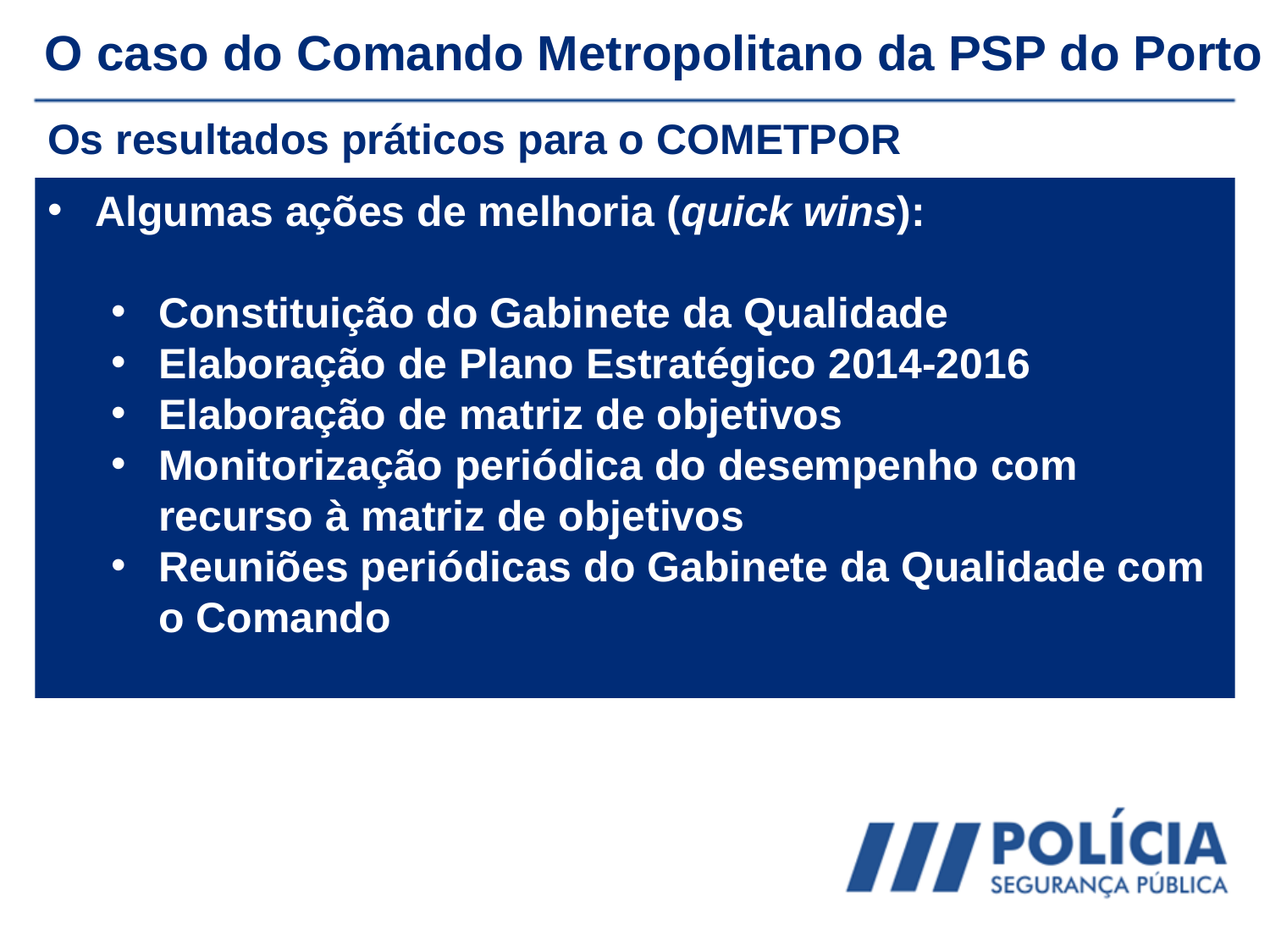

O caso do Comando Metropolitano da PSP do Porto
Os resultados práticos para o COMETPOR
Algumas ações de melhoria (quick wins):

Constituição do Gabinete da Qualidade
Elaboração de Plano Estratégico 2014-2016
Elaboração de matriz de objetivos
Monitorização periódica do desempenho com recurso à matriz de objetivos
Reuniões periódicas do Gabinete da Qualidade com o Comando